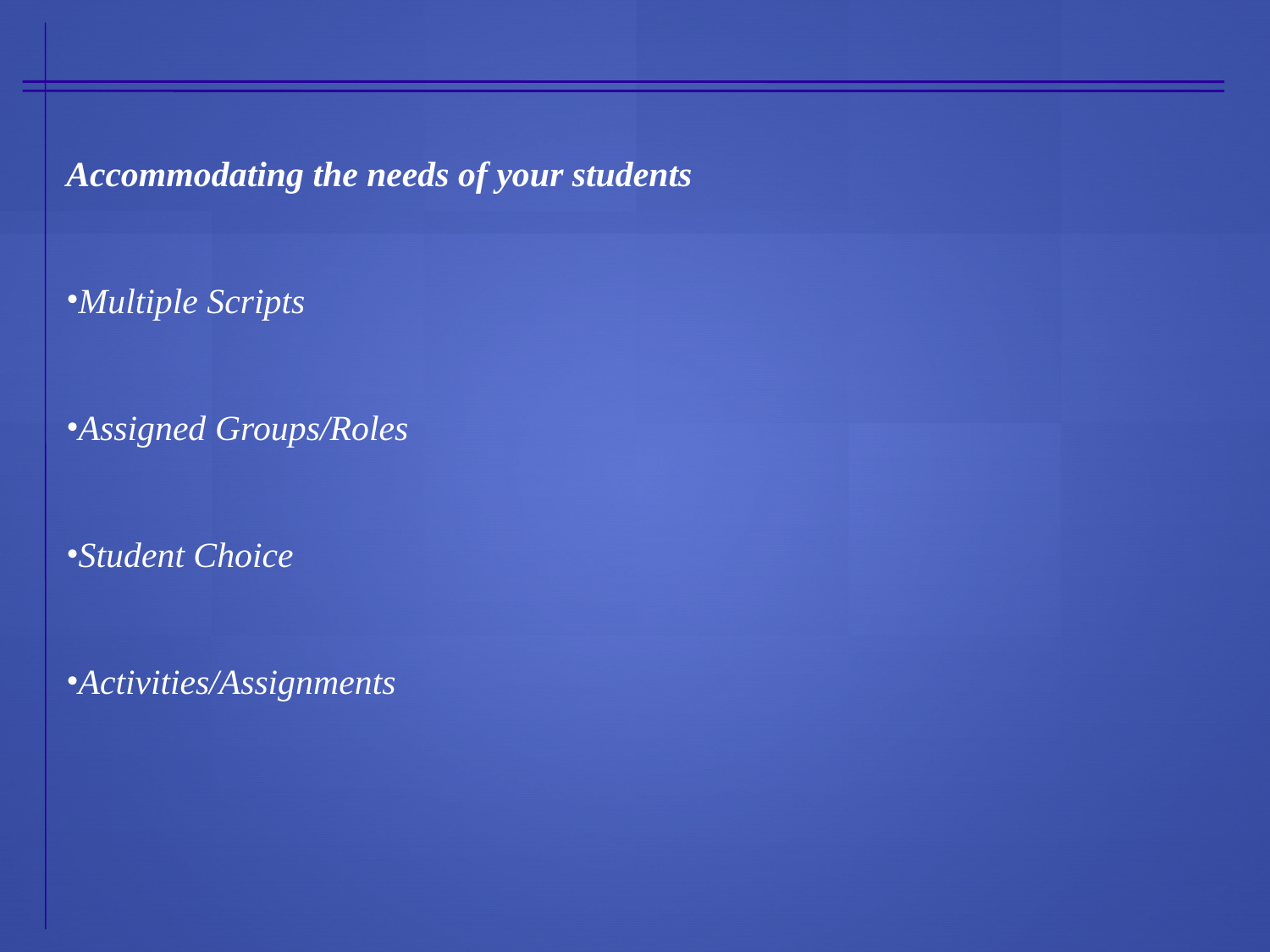

Accommodating the needs of your students

Multiple Scripts

Assigned Groups/Roles

Student Choice

Activities/Assignments